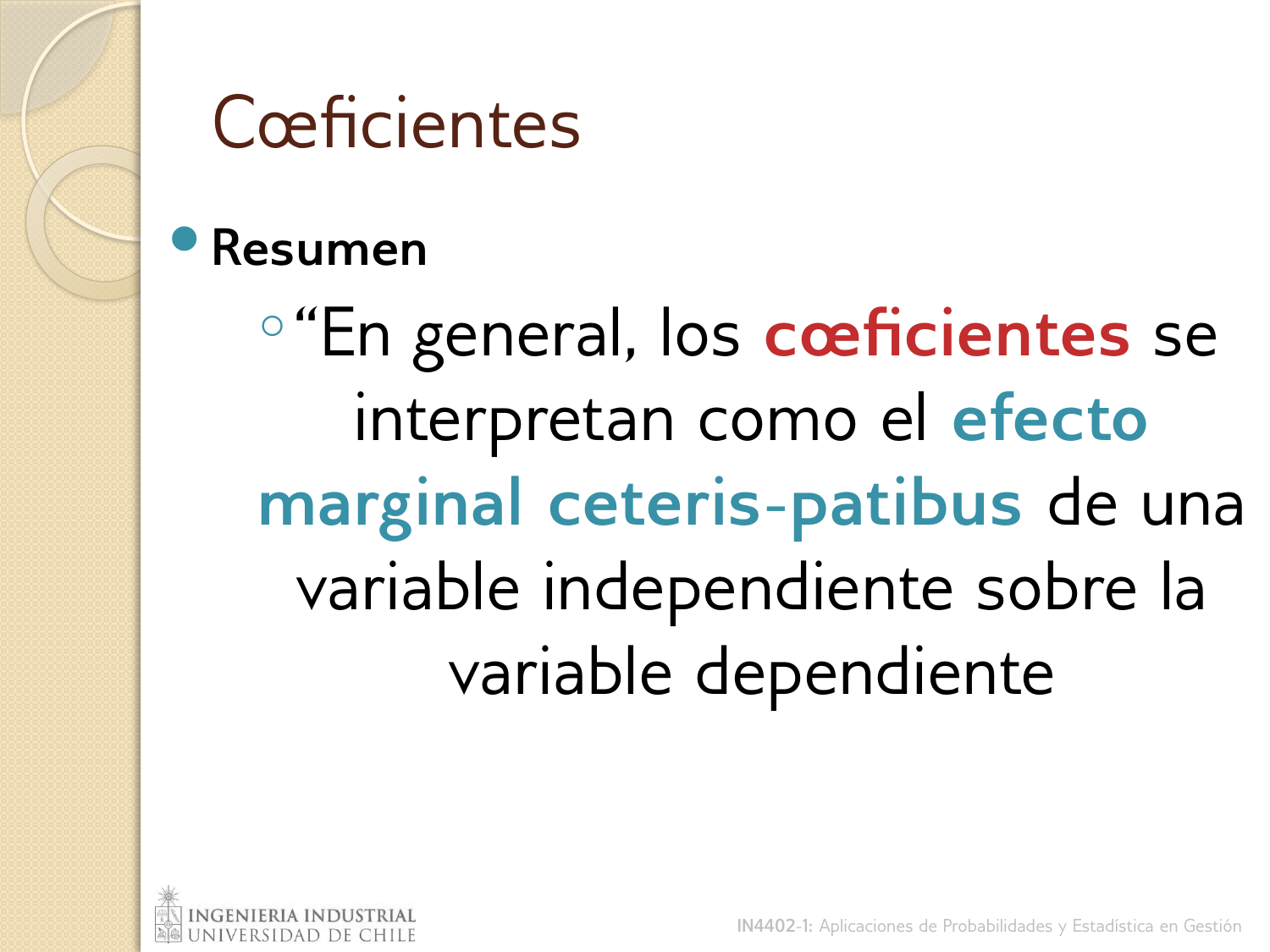

# Coeficientes
Resumen
“En general, los coeficientes se interpretan como el efecto marginal ceteris-patibus de una variable independiente sobre la variable dependiente